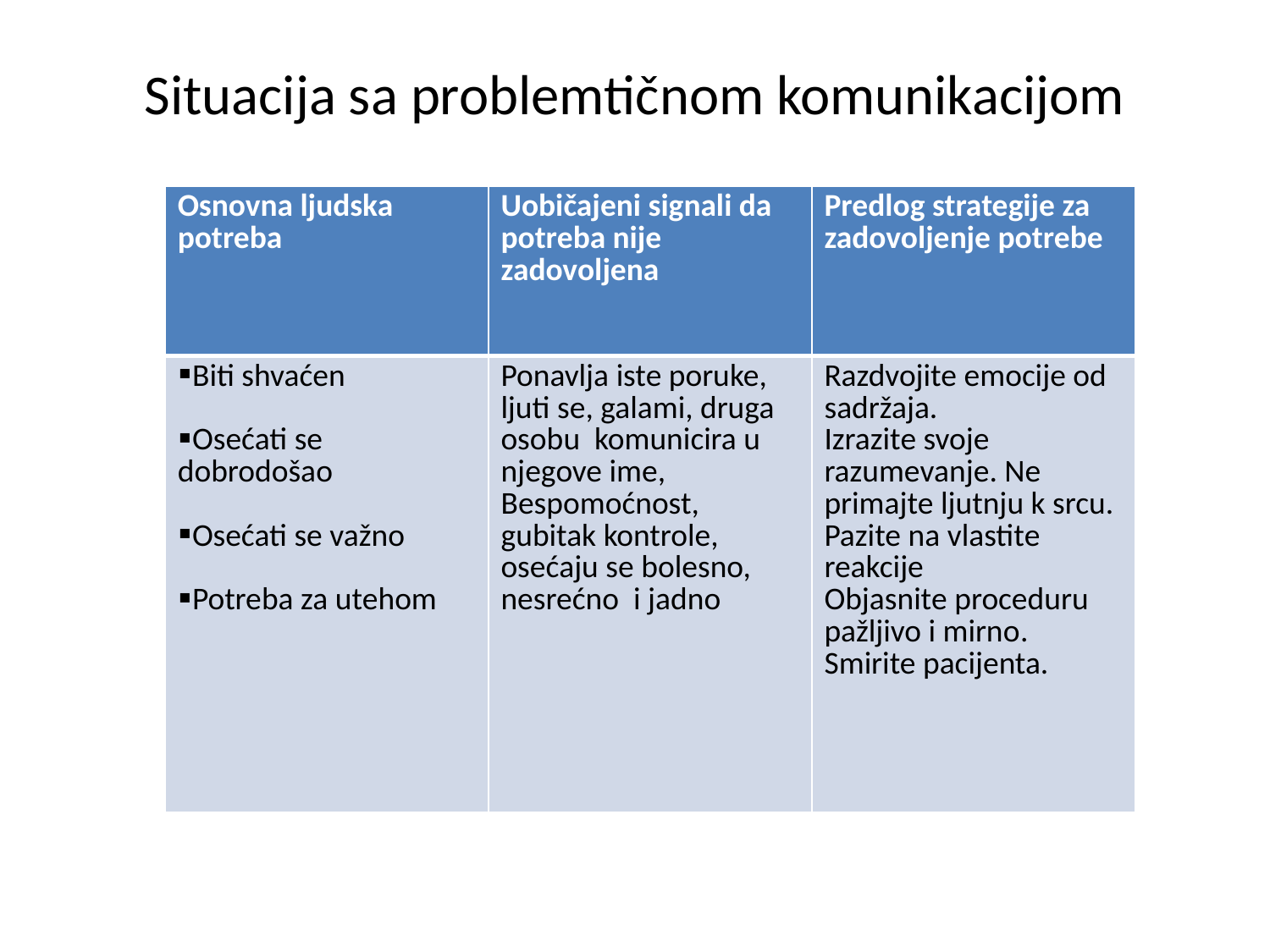

# Situacija sa problemtičnom komunikacijom
| Osnovna ljudska potreba | Uobičajeni signali da potreba nije zadovoljena | Predlog strategije za zadovoljenje potrebe |
| --- | --- | --- |
| Biti shvaćen Osećati se dobrodošao Osećati se važno Potreba za utehom | Ponavlja iste poruke, ljuti se, galami, druga osobu komunicira u njegove ime, Bespomoćnost, gubitak kontrole, osećaju se bolesno, nesrećno i jadno | Razdvojite emocije od sadržaja. Izrazite svoje razumevanje. Ne primajte ljutnju k srcu. Pazite na vlastite reakcije Objasnite proceduru pažljivo i mirno. Smirite pacijenta. |